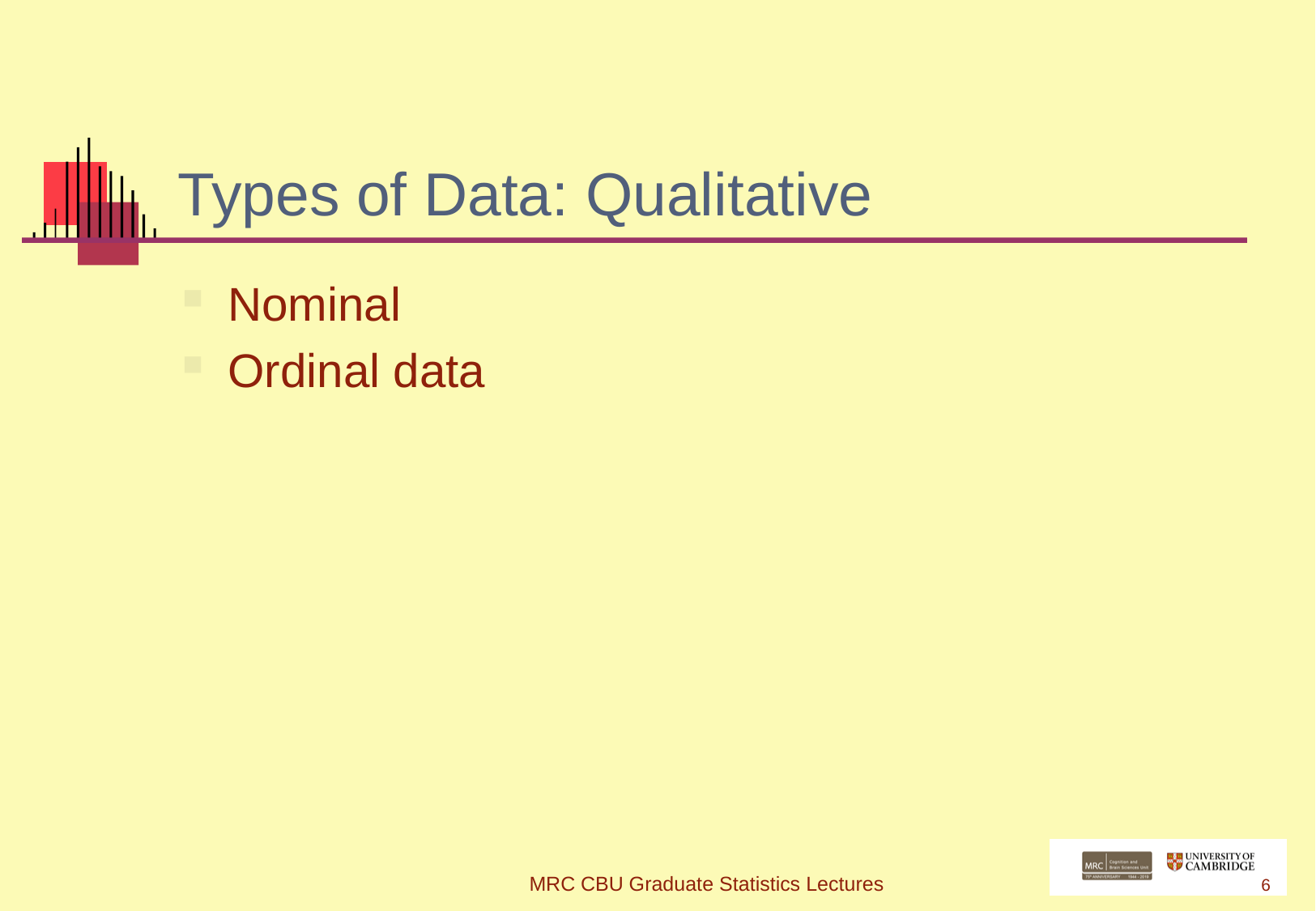

# Types of Data: Qualitative
Nominal
Ordinal data

MRC CBU Graduate Statistics Lectures
6